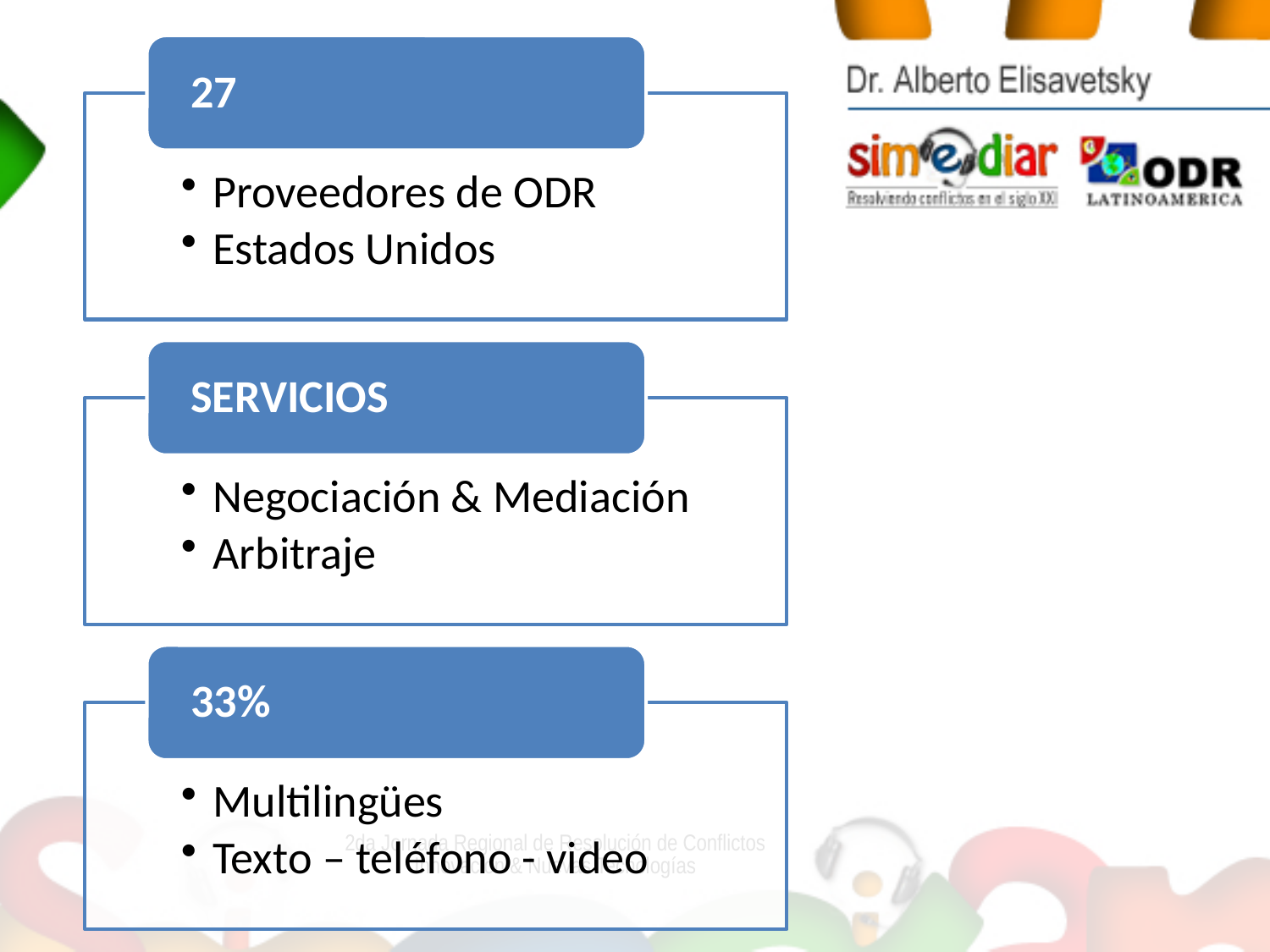

Proveedores de ODR
Estados Unidos
27
Negociación & Mediación
Arbitraje
SERVICIOS
Multilingües
Texto – teléfono - video
33%